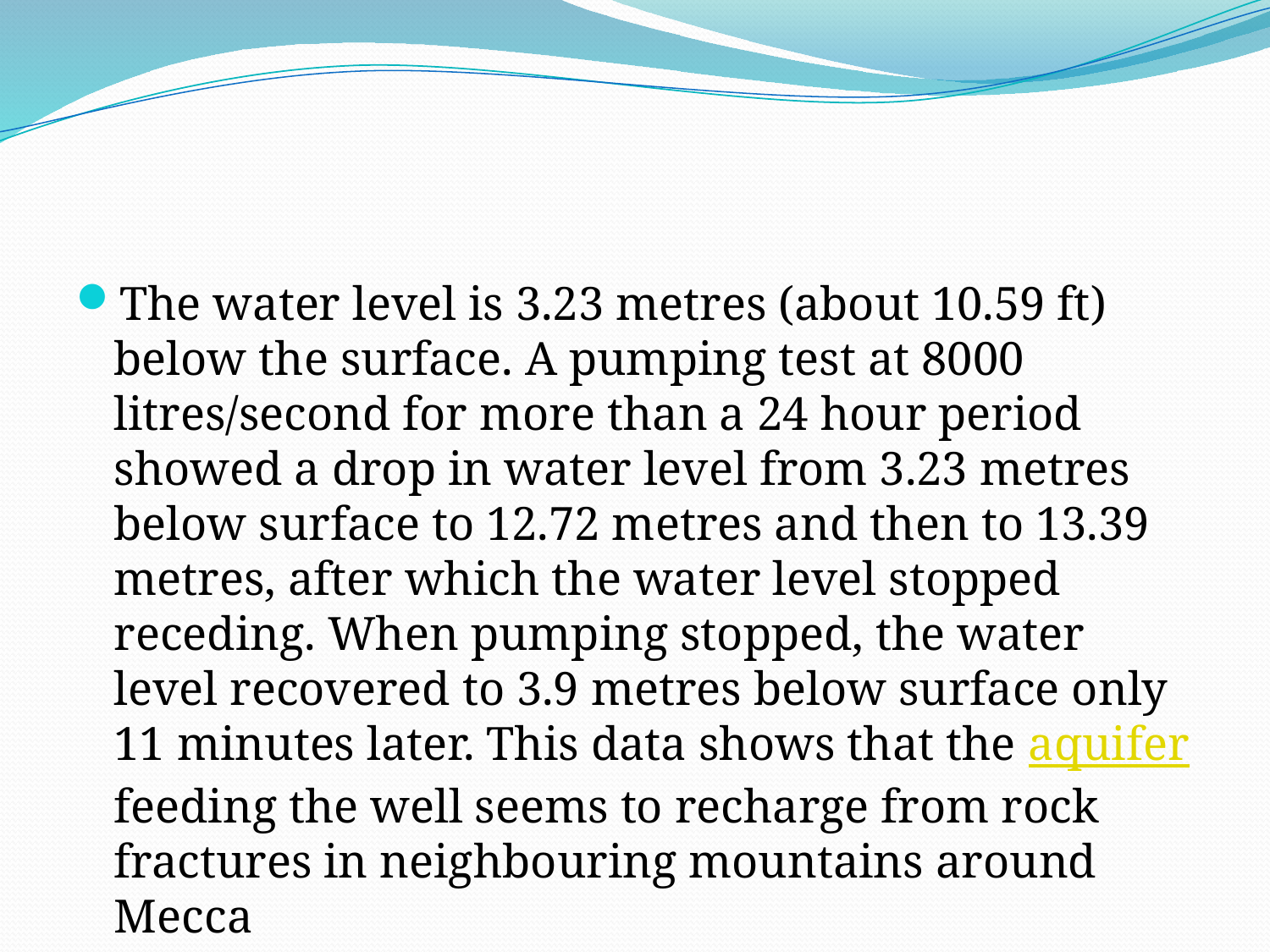

#
The water level is 3.23 metres (about 10.59 ft) below the surface. A pumping test at 8000 litres/second for more than a 24 hour period showed a drop in water level from 3.23 metres below surface to 12.72 metres and then to 13.39 metres, after which the water level stopped receding. When pumping stopped, the water level recovered to 3.9 metres below surface only 11 minutes later. This data shows that the aquifer feeding the well seems to recharge from rock fractures in neighbouring mountains around Mecca